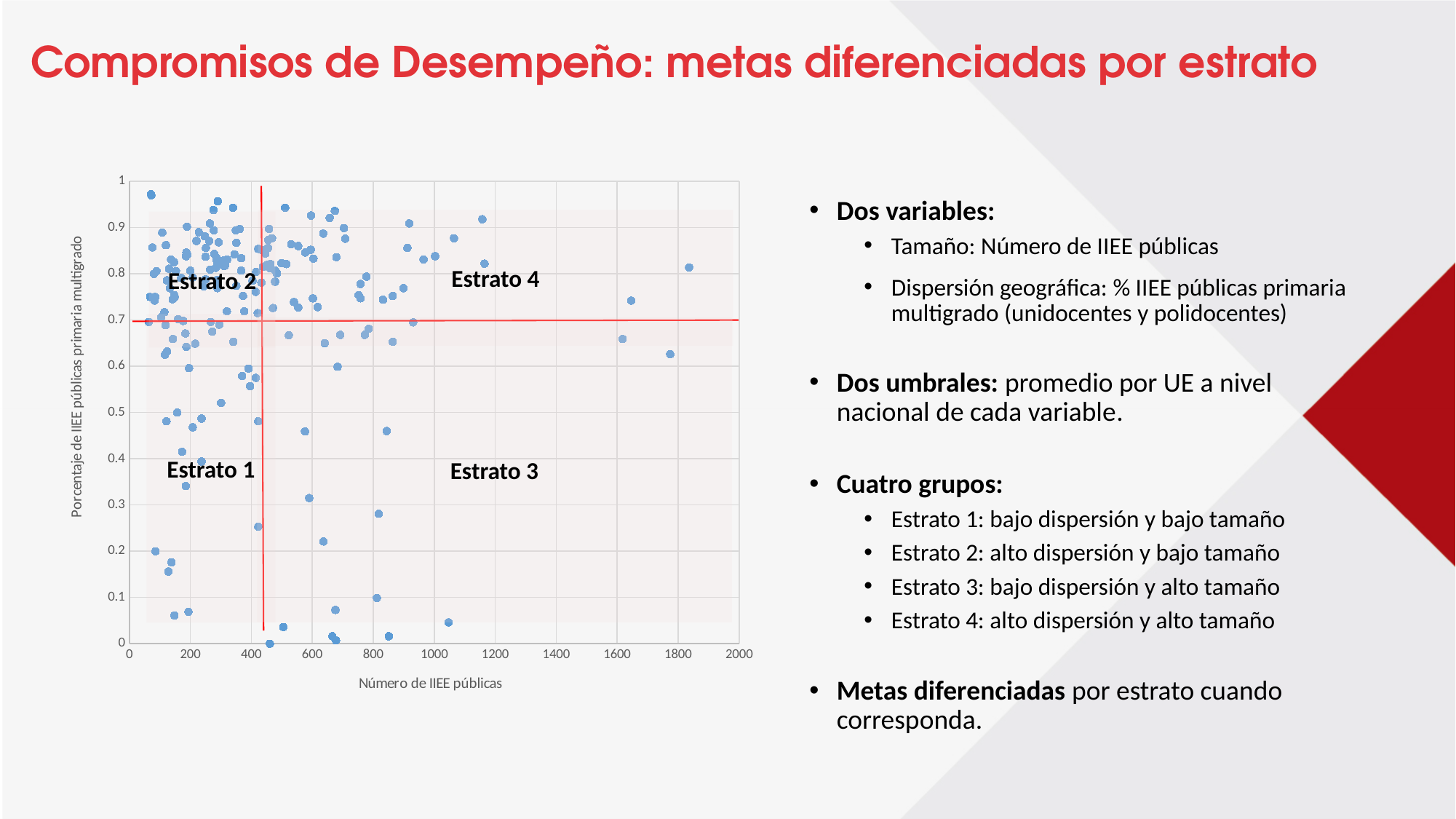

Compromisos de Desempeño: metas diferenciadas por estrato

### Chart

| Category |  |
|---|---|
Dos variables:
Tamaño: Número de IIEE públicas
Dispersión geográfica: % IIEE públicas primaria multigrado (unidocentes y polidocentes)

Dos umbrales: promedio por UE a nivel nacional de cada variable.
Cuatro grupos:
Estrato 1: bajo dispersión y bajo tamaño
Estrato 2: alto dispersión y bajo tamaño
Estrato 3: bajo dispersión y alto tamaño
Estrato 4: alto dispersión y alto tamaño
Metas diferenciadas por estrato cuando corresponda.

Estrato 4
Estrato 2
Estrato 1
Estrato 3